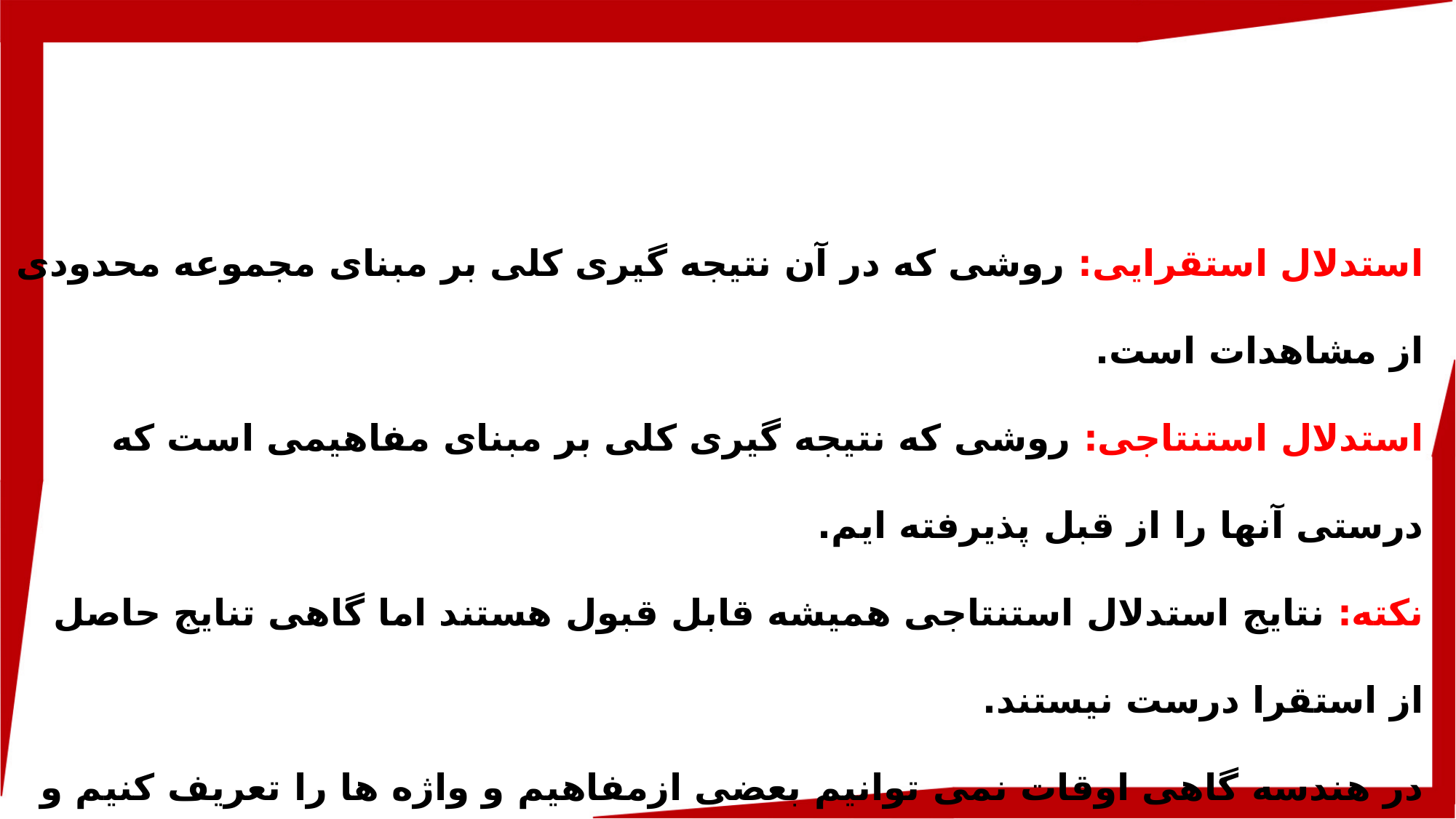

استدلال استقرایی: روشی که در آن نتیجه گیری کلی بر مبنای مجموعه محدودی از مشاهدات است.
استدلال استنتاجی: روشی که نتیجه گیری کلی بر مبنای مفاهیمی است که درستی آنها را از قبل پذیرفته ایم.
نکته: نتایج استدلال استنتاجی همیشه قابل قبول هستند اما گاهی تنایج حاصل از استقرا درست نیستند.
در هندسه گاهی اوقات نمی توانیم بعضی ازمفاهیم و واژه ها را تعریف کنیم و آنها را بدون تعریف می پذیریم مانند نقطه ، خط، شکل.
اصول: حقایقی که درستی آنها را بدون اثبات پذیرفته ایم برای مثال از دو نقطه فقط یک خط می گذرد یک اصل است.